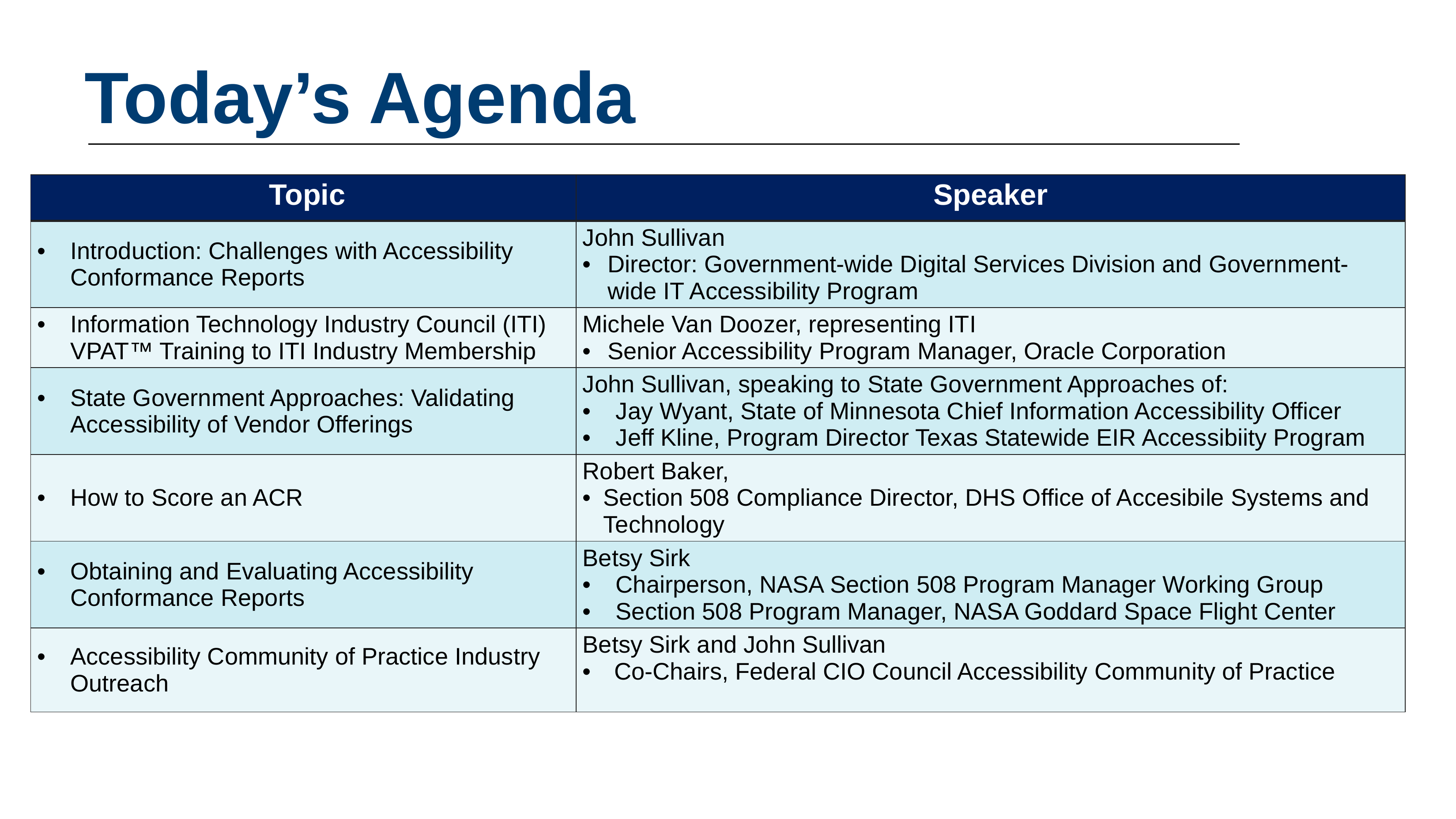

# Today’s Agenda
| Topic | Speaker |
| --- | --- |
| Introduction: Challenges with Accessibility Conformance Reports | John Sullivan Director: Government-wide Digital Services Division and Government-wide IT Accessibility Program |
| Information Technology Industry Council (ITI) VPAT™ Training to ITI Industry Membership | Michele Van Doozer, representing ITI Senior Accessibility Program Manager, Oracle Corporation |
| State Government Approaches: Validating Accessibility of Vendor Offerings | John Sullivan, speaking to State Government Approaches of: Jay Wyant, State of Minnesota Chief Information Accessibility Officer Jeff Kline, Program Director Texas Statewide EIR Accessibiity Program |
| How to Score an ACR | Robert Baker, Section 508 Compliance Director, DHS Office of Accesibile Systems and Technology |
| Obtaining and Evaluating Accessibility Conformance Reports | Betsy Sirk Chairperson, NASA Section 508 Program Manager Working Group Section 508 Program Manager, NASA Goddard Space Flight Center |
| Accessibility Community of Practice Industry Outreach | Betsy Sirk and John Sullivan Co-Chairs, Federal CIO Council Accessibility Community of Practice |